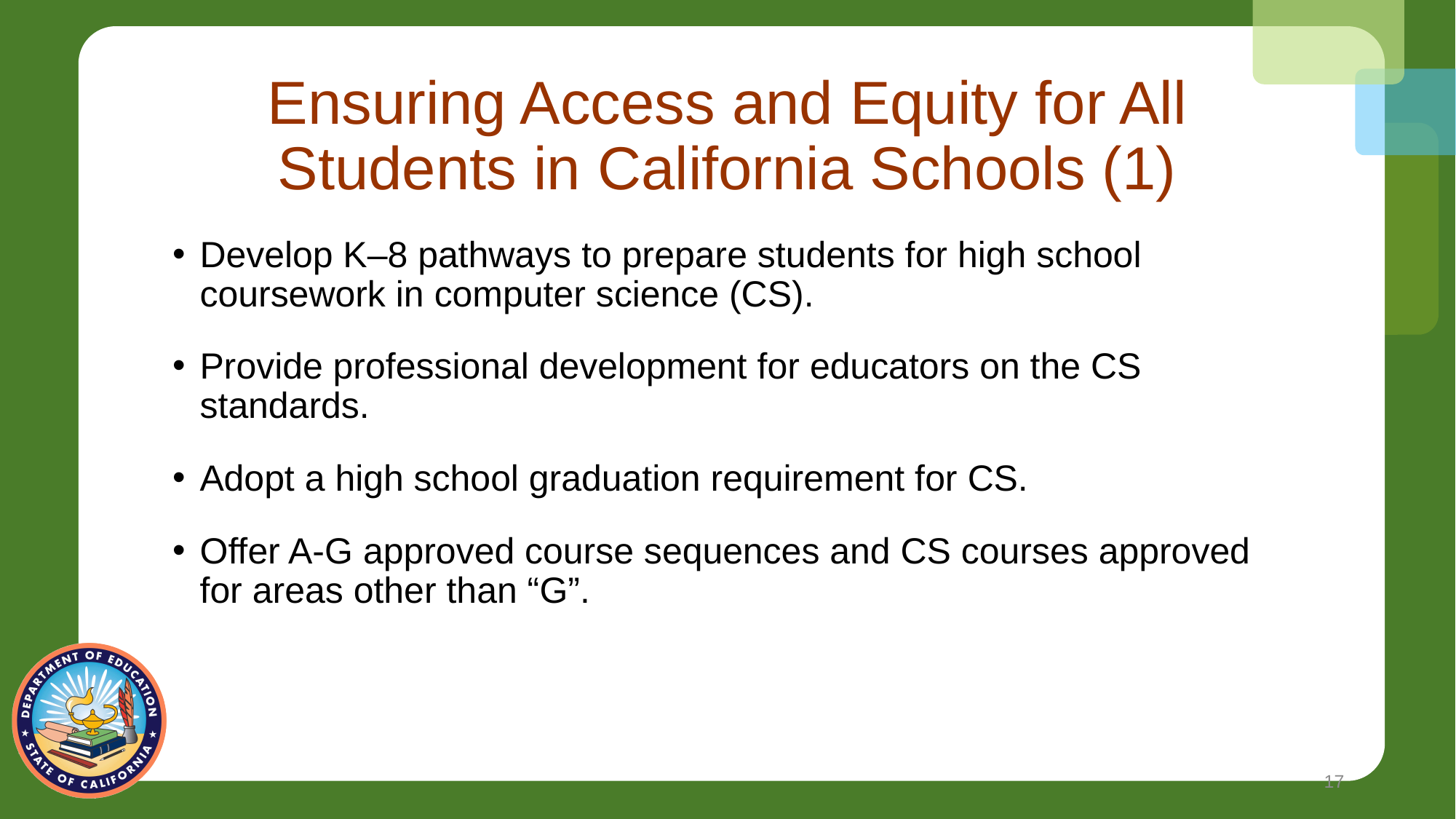

# Ensuring Access and Equity for All Students in California Schools (1)
Develop K–8 pathways to prepare students for high school coursework in computer science (CS).
Provide professional development for educators on the CS standards.
Adopt a high school graduation requirement for CS.
Offer A-G approved course sequences and CS courses approved for areas other than “G”.
17